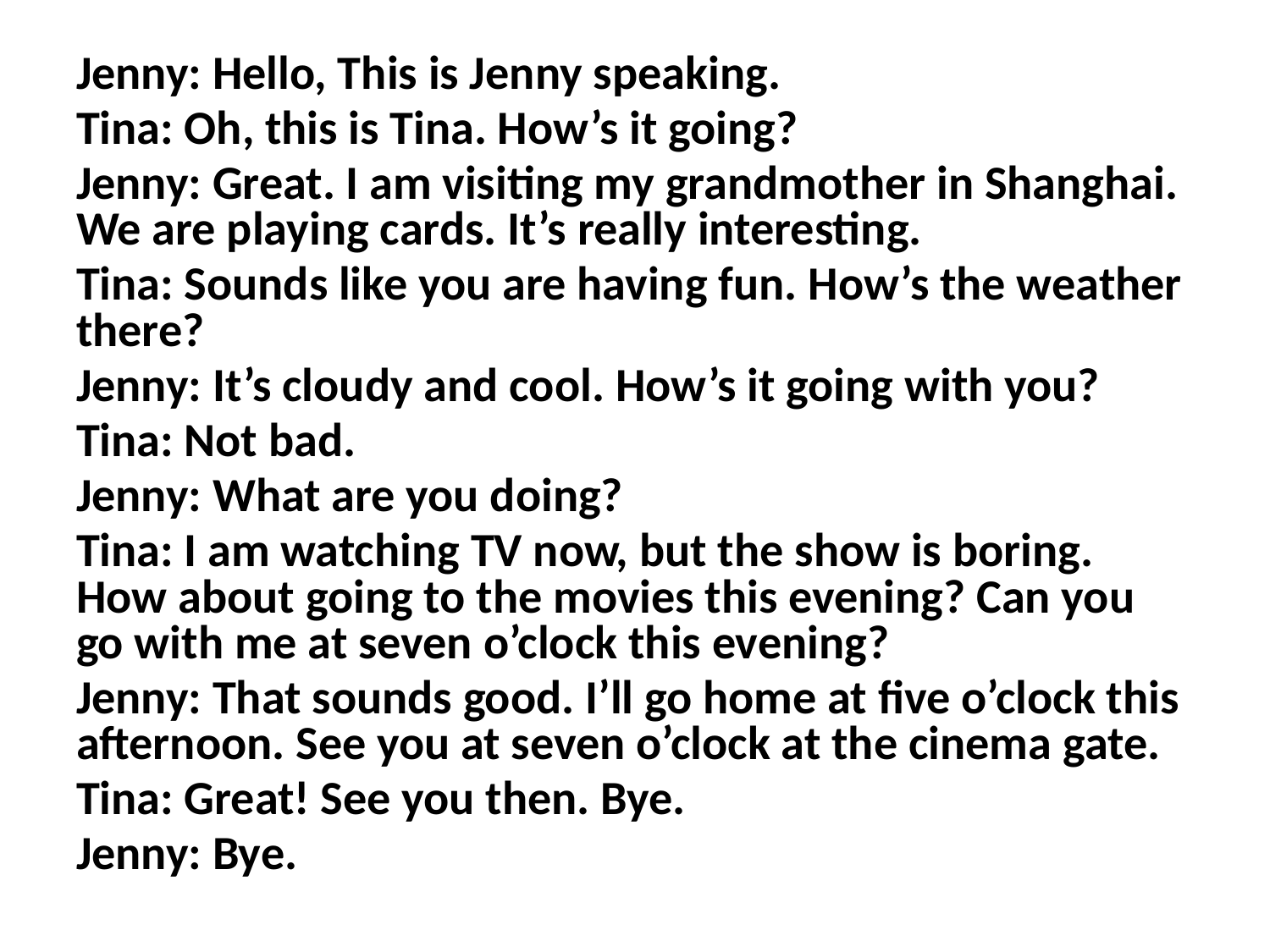

Jenny: Hello, This is Jenny speaking.
Tina: Oh, this is Tina. How’s it going?
Jenny: Great. I am visiting my grandmother in Shanghai. We are playing cards. It’s really interesting.
Tina: Sounds like you are having fun. How’s the weather there?
Jenny: It’s cloudy and cool. How’s it going with you?
Tina: Not bad.
Jenny: What are you doing?
Tina: I am watching TV now, but the show is boring. How about going to the movies this evening? Can you go with me at seven o’clock this evening?
Jenny: That sounds good. I’ll go home at five o’clock this afternoon. See you at seven o’clock at the cinema gate.
Tina: Great! See you then. Bye.
Jenny: Bye.

Zx.xk